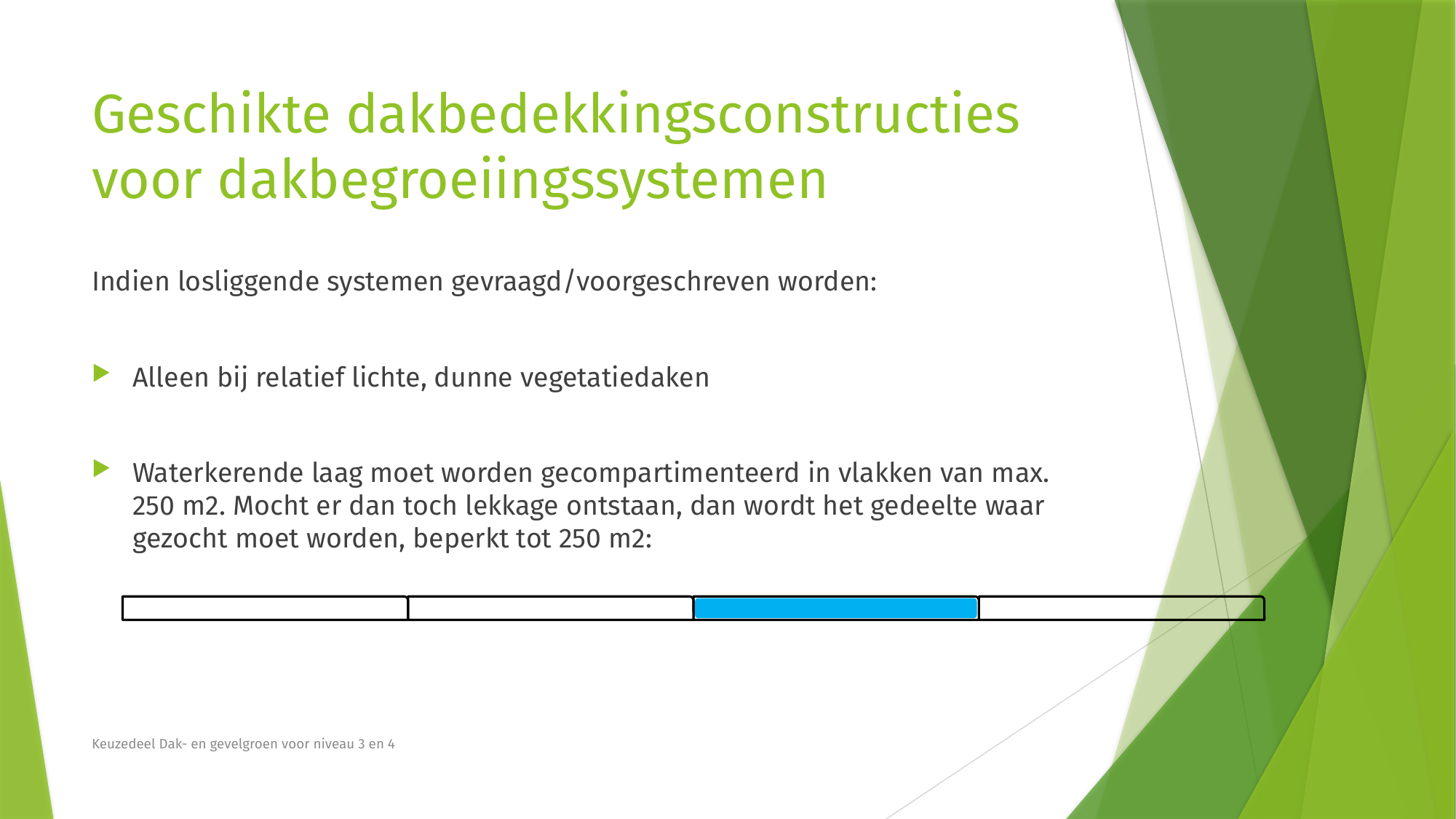

# Geschikte dakbedekkingsconstructies voor dakbegroeiingssystemen
Indien losliggende systemen gevraagd/voorgeschreven worden:

Alleen bij relatief lichte, dunne vegetatiedaken

Waterkerende laag moet worden gecompartimenteerd in vlakken van max. 250 m2. Mocht er dan toch lekkage ontstaan, dan wordt het gedeelte waar gezocht moet worden, beperkt tot 250 m2:

Keuzedeel Dak- en gevelgroen voor niveau 3 en 4